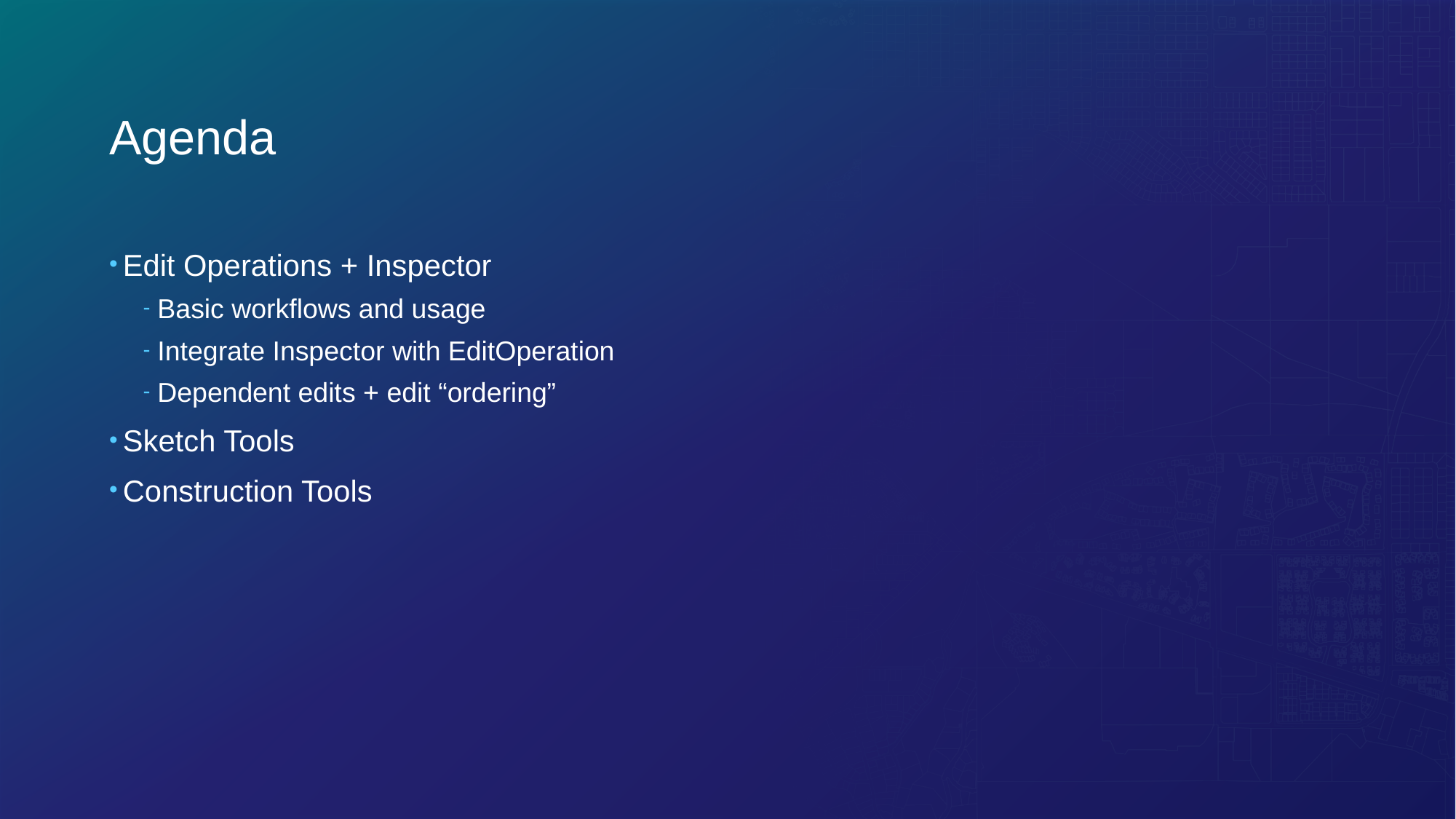

# Agenda

Edit Operations + Inspector
Basic workflows and usage
Integrate Inspector with EditOperation
Dependent edits + edit “ordering”
Sketch Tools
Construction Tools